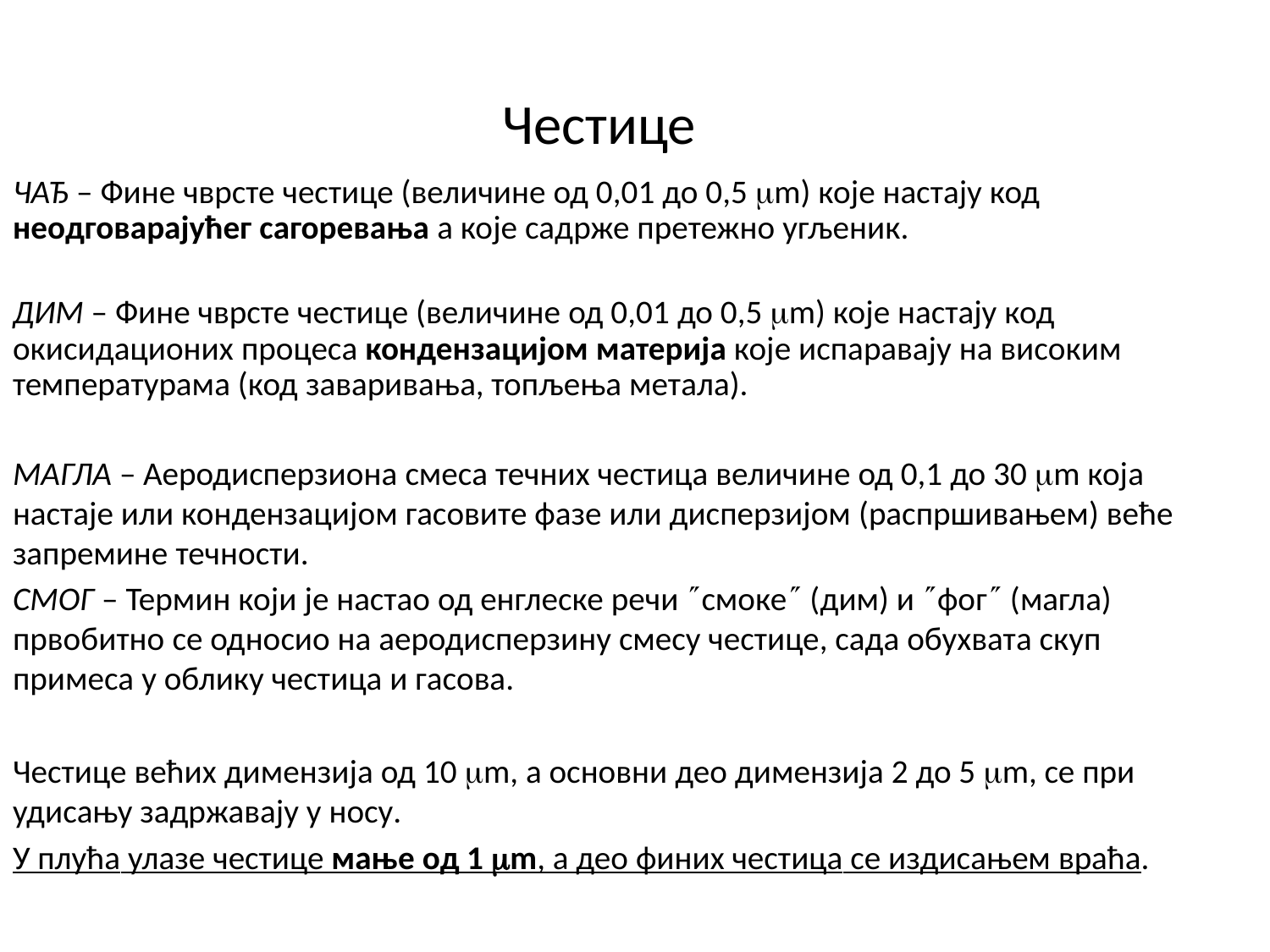

# Честице
ЧАЂ – Фине чврсте честице (величине од 0,01 до 0,5 μm) које настају код неодговарајућег сагоревања а које садрже претежно угљеник.

ДИМ – Фине чврсте честице (величине од 0,01 до 0,5 μm) које настају код окисидационих процеса кондензацијом материја које испаравају на високим температурама (код заваривања, топљења метала).

МАГЛА – Аеродисперзиона смеса течних честица величине од 0,1 до 30 μm која настаје или кондензацијом гасовите фазе или дисперзијом (распршивањем) веће запремине течности.
СМОГ – Термин који је настао од енглеске речи ″смоке″ (дим) и ″фог″ (магла) првобитно се односио на аеродисперзину смесу честице, сада обухвата скуп примеса у облику честица и гасова.

Честице већих димензија од 10 μm, а основни део димензија 2 до 5 μm, се при удисању задржавају у носу.
У плућа улазе честице мање од 1 μm, а део финих честица се издисањем враћа.